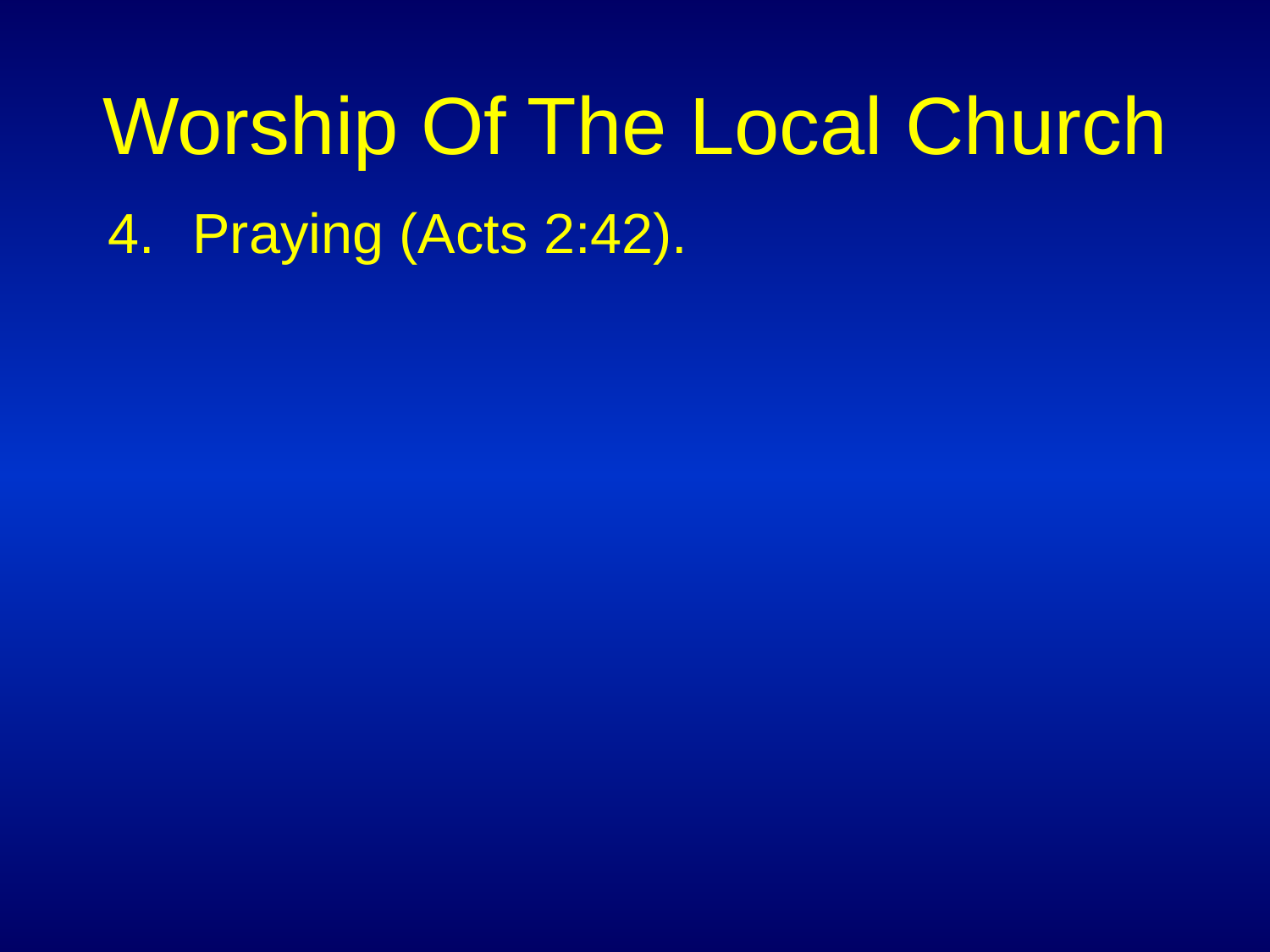

# Worship Of The Local Church
Praying (Acts 2:42).